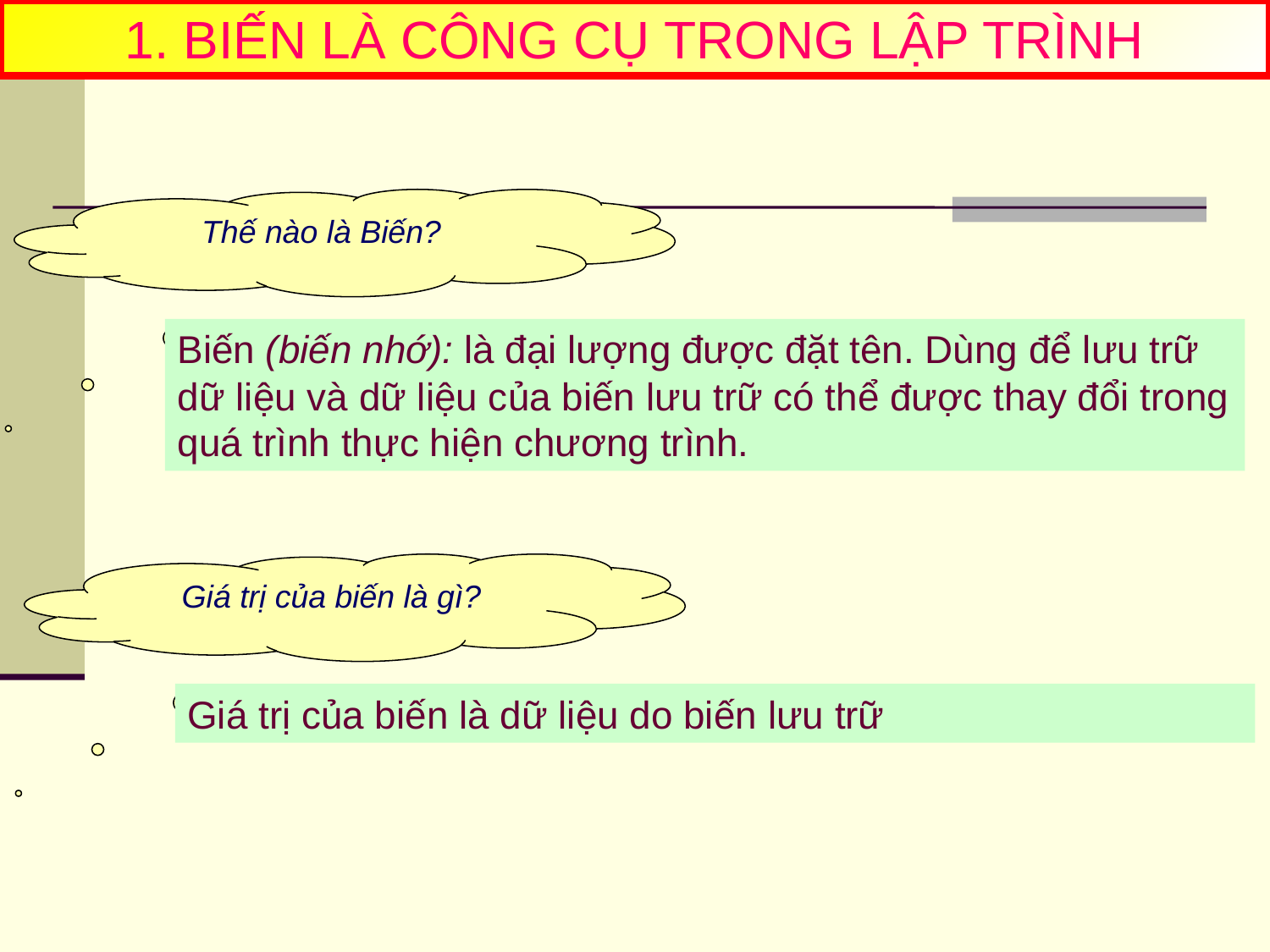

1. BIẾN LÀ CÔNG CỤ TRONG LẬP TRÌNH
Thế nào là Biến?
Biến (biến nhớ): là đại lượng được đặt tên. Dùng để lưu trữ dữ liệu và dữ liệu của biến lưu trữ có thể được thay đổi trong quá trình thực hiện chương trình.
Giá trị của biến là gì?
Giá trị của biến là dữ liệu do biến lưu trữ